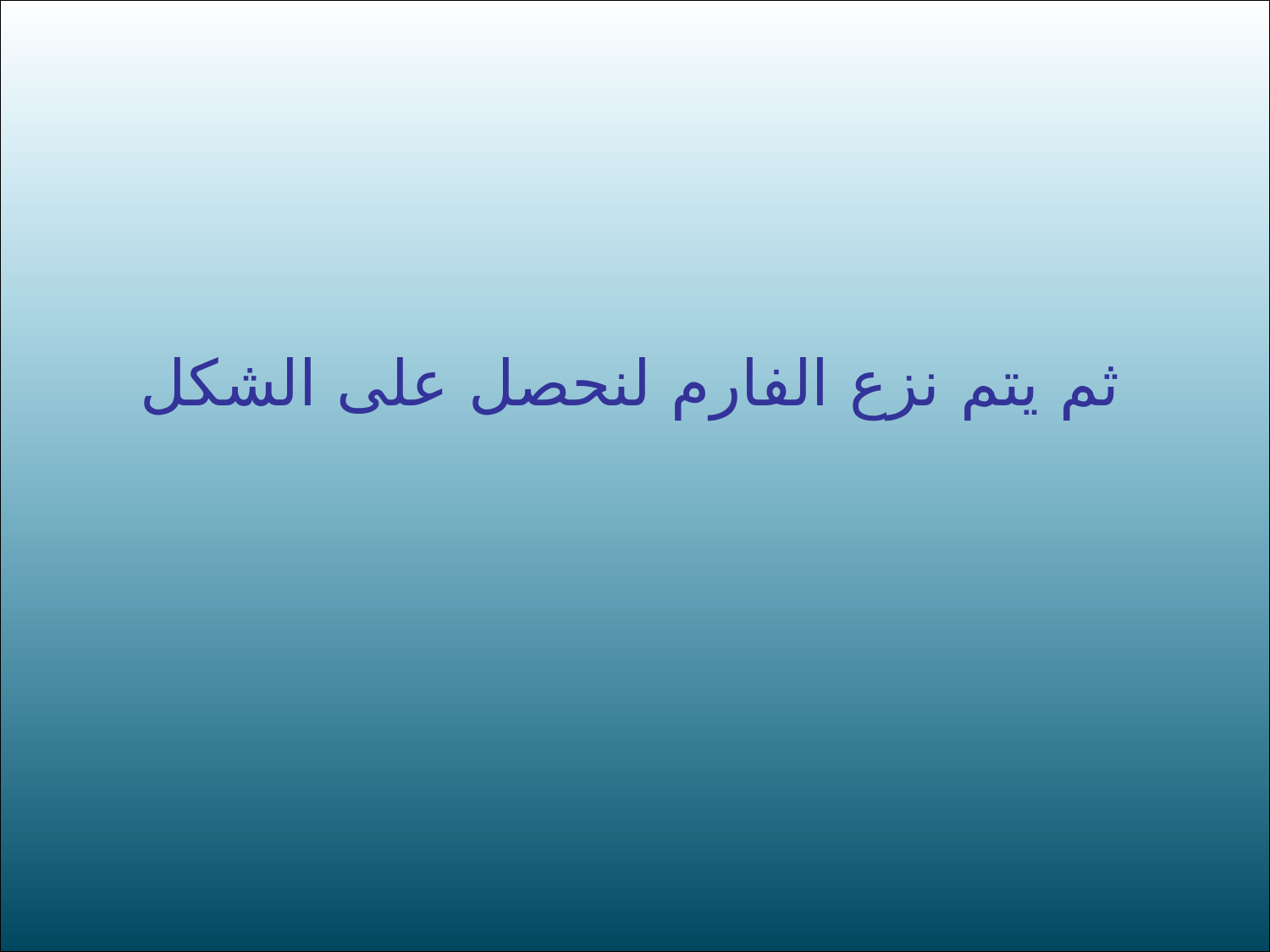

ثم يتم نزع الفارم لنحصل على الشكل